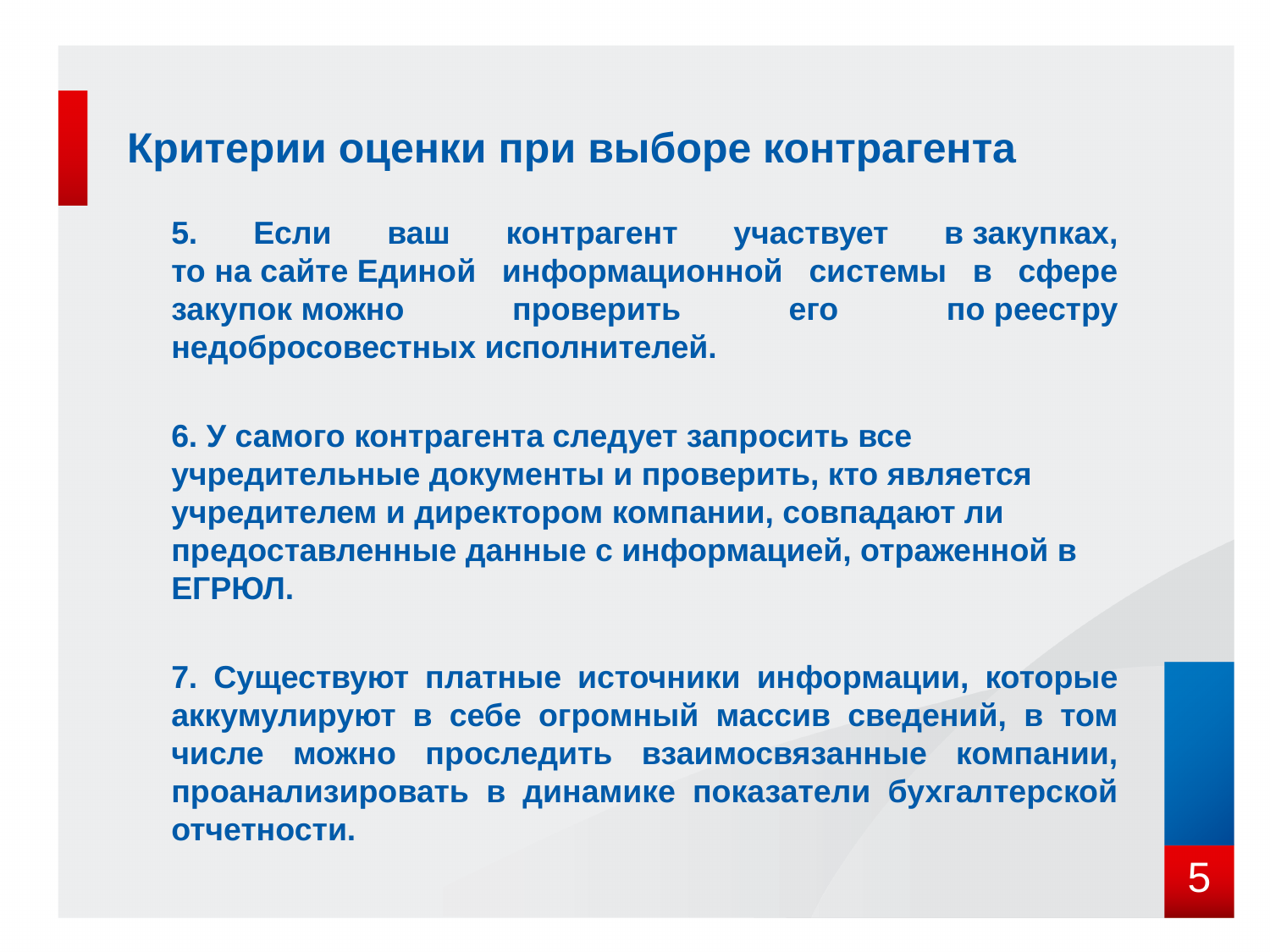

# Критерии оценки при выборе контрагента
5. Если ваш контрагент участвует в закупках, то на сайте Единой информационной системы в сфере закупок можно проверить его по реестру недобросовестных исполнителей.

6. У самого контрагента следует запросить все учредительные документы и проверить, кто является учредителем и директором компании, совпадают ли предоставленные данные с информацией, отраженной в ЕГРЮЛ.

7. Существуют платные источники информации, которые аккумулируют в себе огромный массив сведений, в том числе можно проследить взаимосвязанные компании, проанализировать в динамике показатели бухгалтерской отчетности.

5